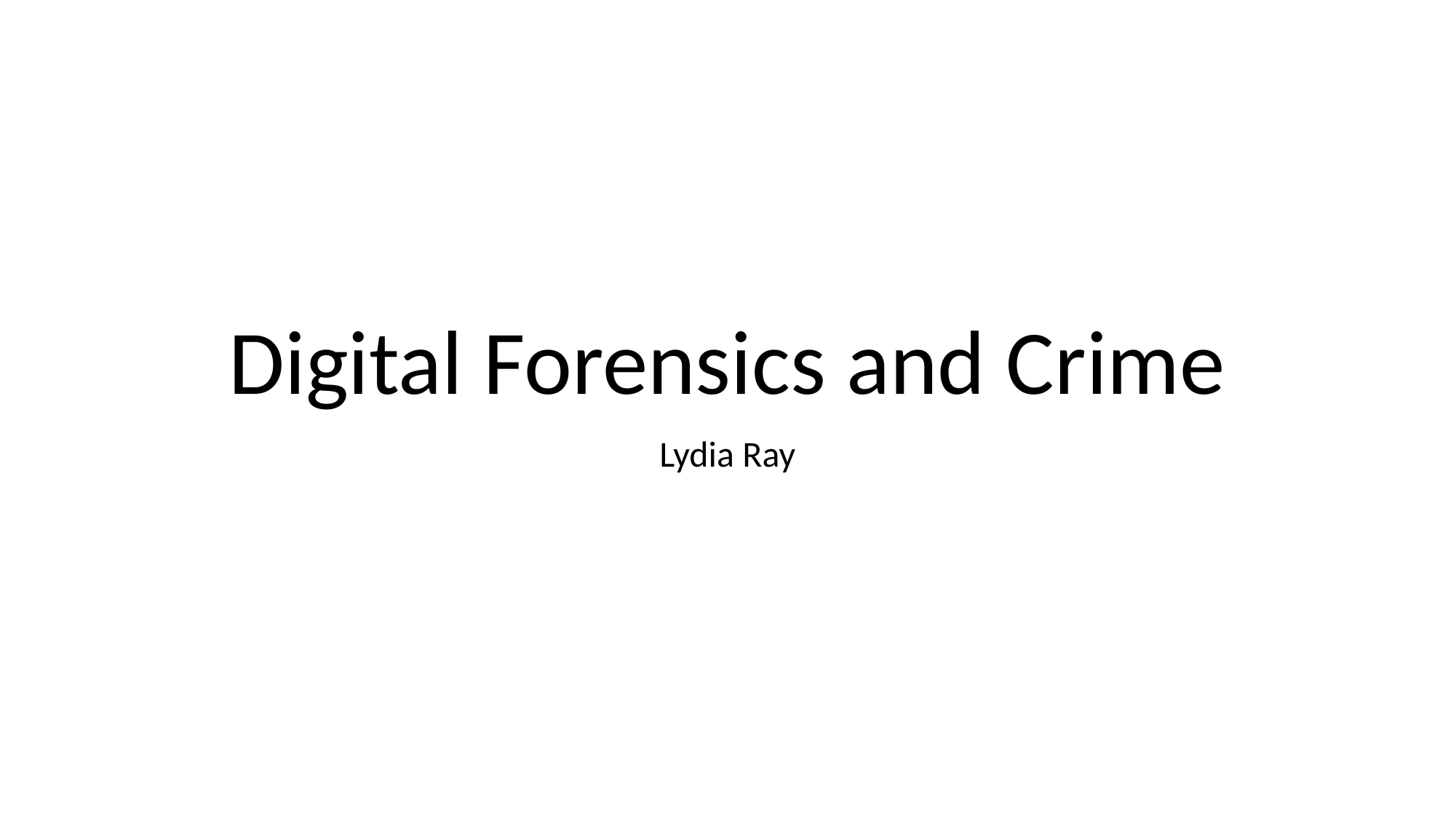

# Digital Forensics and Crime
Lydia Ray